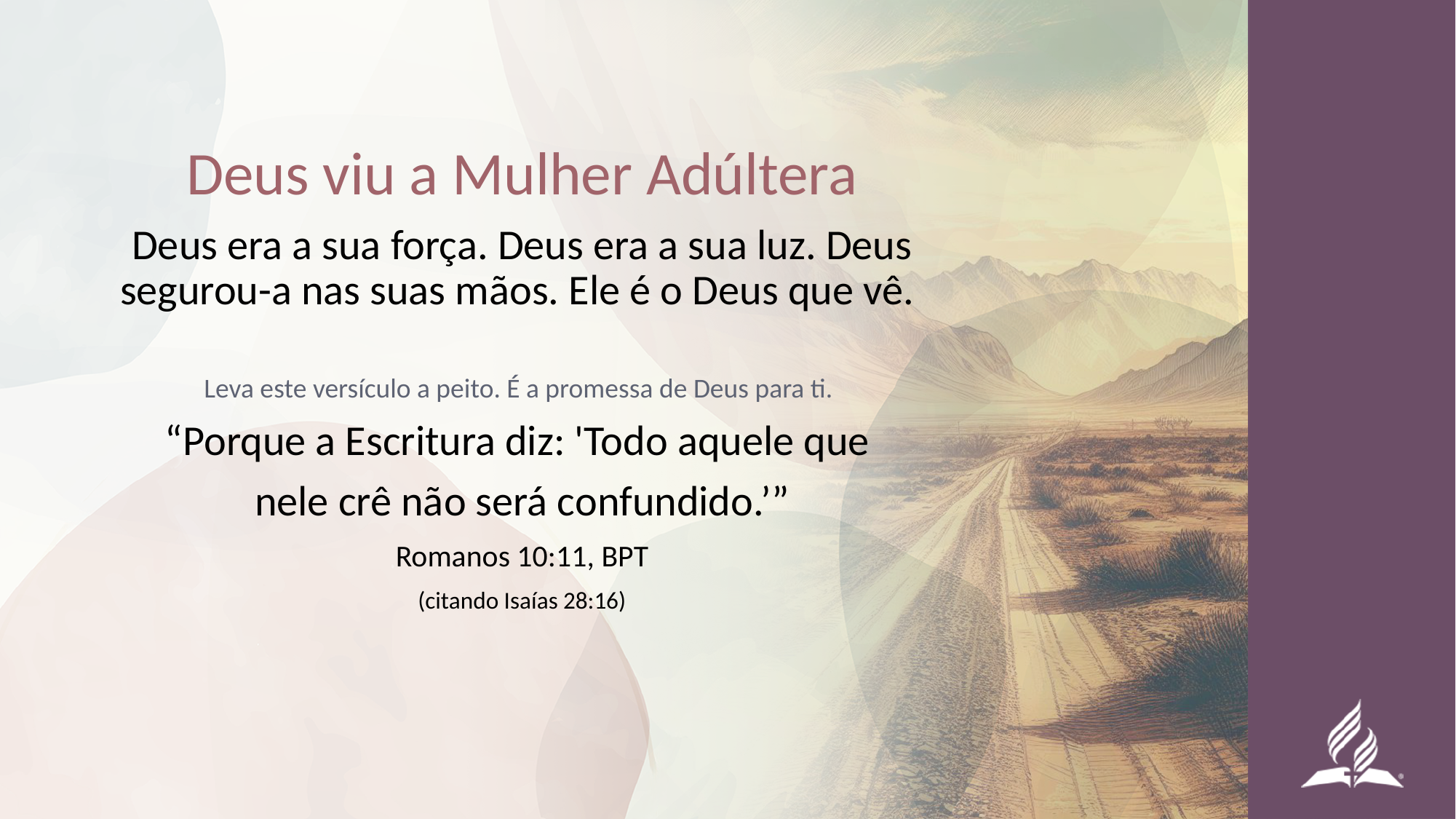

Deus viu a Mulher Adúltera
Deus era a sua força. Deus era a sua luz. Deus segurou-a nas suas mãos. Ele é o Deus que vê.

Leva este versículo a peito. É a promessa de Deus para ti.
“Porque a Escritura diz: 'Todo aquele que
nele crê não será confundido.’”
Romanos 10:11, BPT
(citando Isaías 28:16)